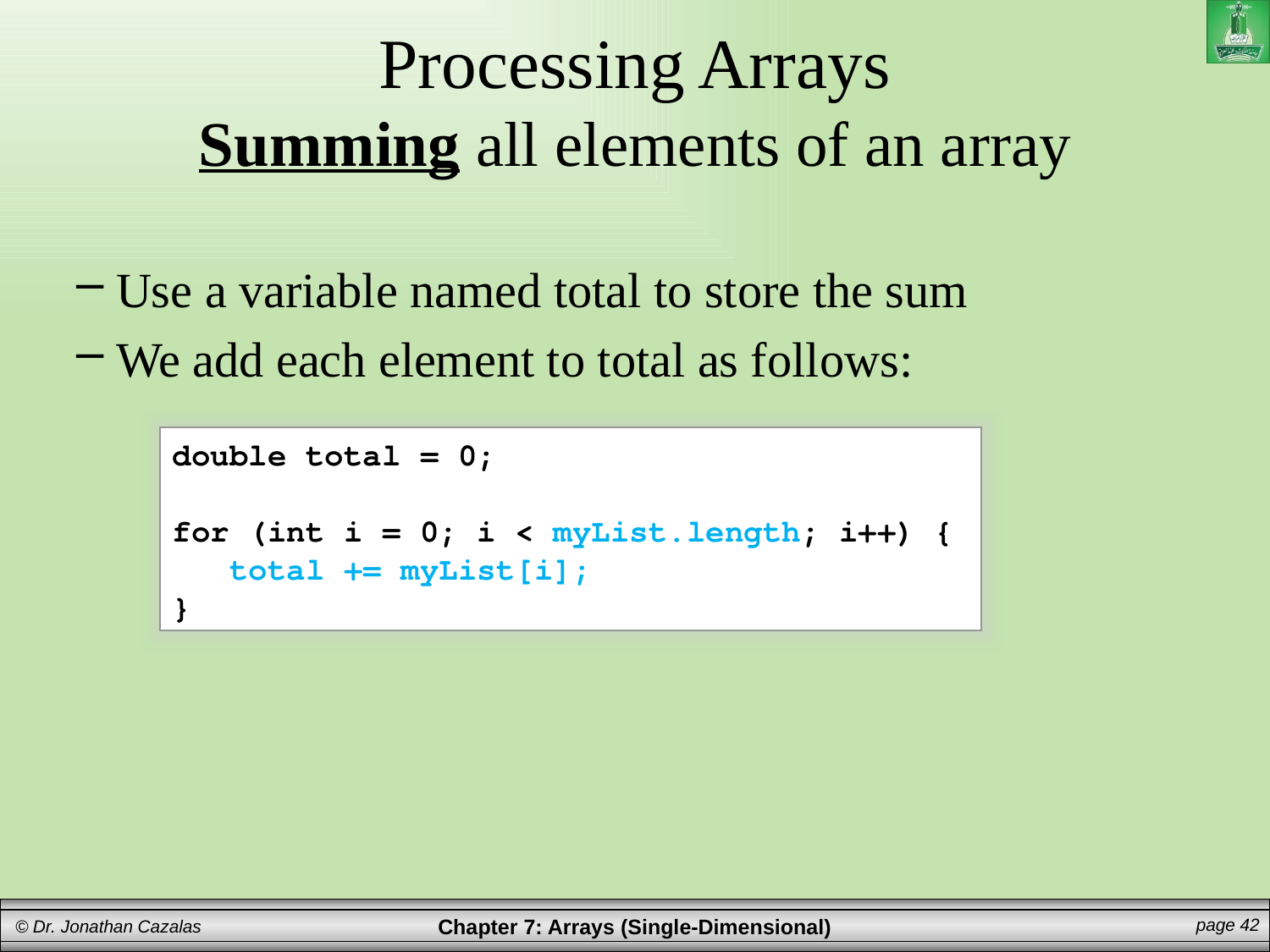

# Processing Arrays Summing all elements of an array
Use a variable named total to store the sum
We add each element to total as follows:

double total = 0;

for (int i = 0; i < myList.length; i++) {
   total += myList[i];
}